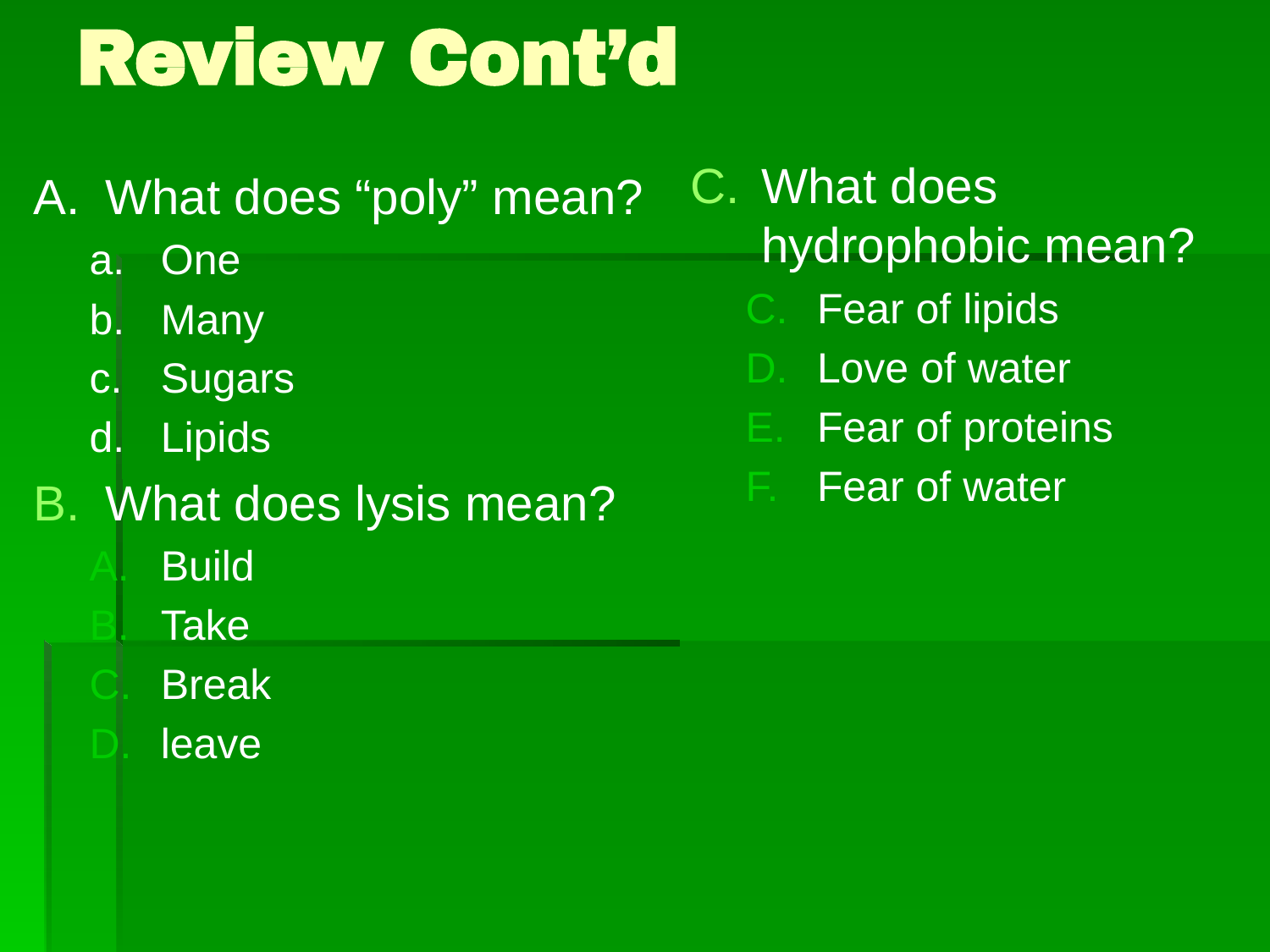

# Review Cont’d
What does hydrophobic mean?
Fear of lipids
Love of water
Fear of proteins
Fear of water

What does “poly” mean?
One
Many
Sugars
Lipids
What does lysis mean?
Build
Take
Break
leave